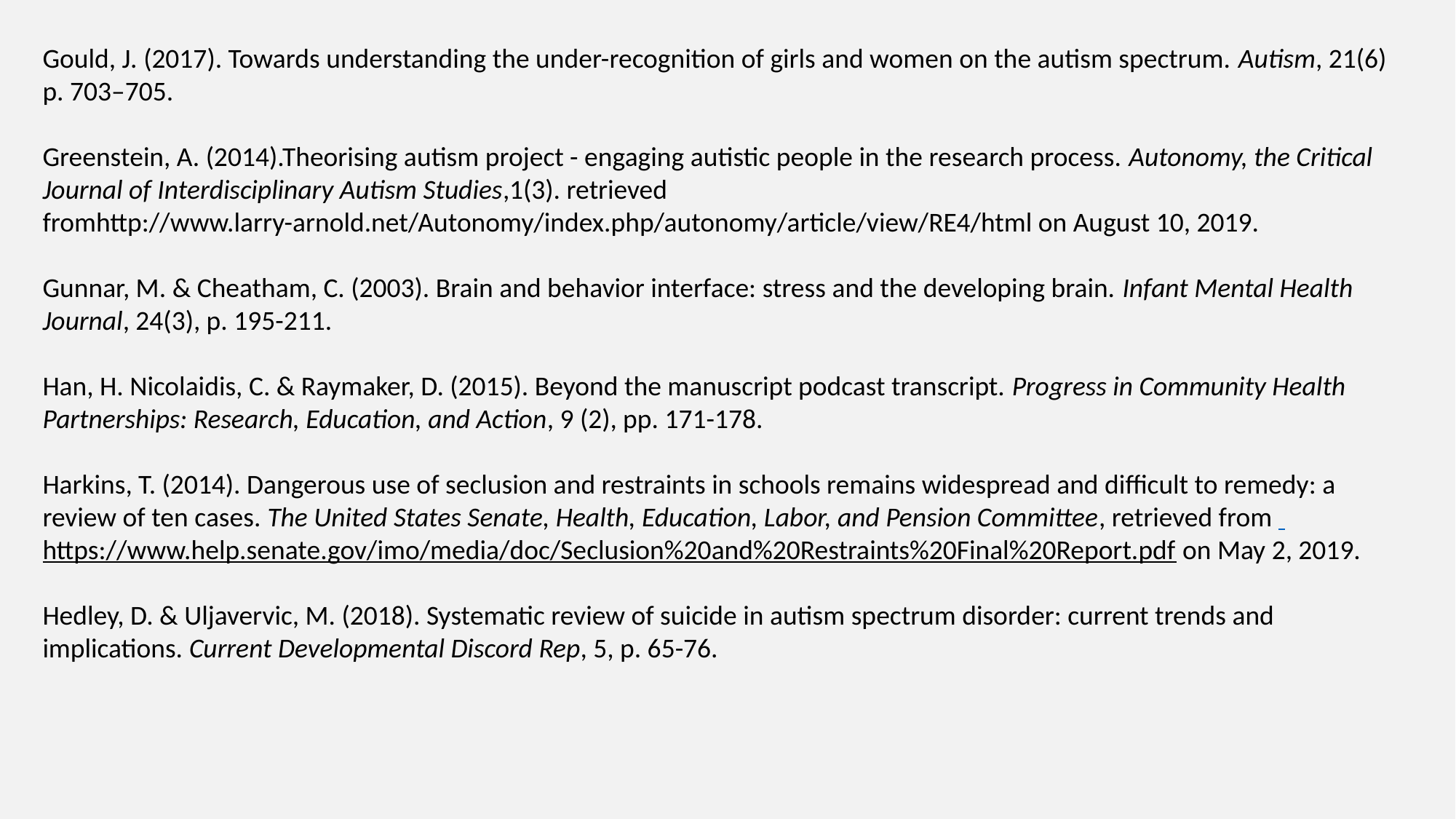

Gould, J. (2017). Towards understanding the under-recognition of girls and women on the autism spectrum. Autism, 21(6) p. 703–705.

Greenstein, A. (2014).Theorising autism project - engaging autistic people in the research process. Autonomy, the Critical Journal of Interdisciplinary Autism Studies,1(3). retrieved fromhttp://www.larry-arnold.net/Autonomy/index.php/autonomy/article/view/RE4/html on August 10, 2019.

Gunnar, M. & Cheatham, C. (2003). Brain and behavior interface: stress and the developing brain. Infant Mental Health Journal, 24(3), p. 195-211.

Han, H. Nicolaidis, C. & Raymaker, D. (2015). Beyond the manuscript podcast transcript. Progress in Community Health Partnerships: Research, Education, and Action, 9 (2), pp. 171-178.

Harkins, T. (2014). Dangerous use of seclusion and restraints in schools remains widespread and difficult to remedy: a review of ten cases. The United States Senate, Health, Education, Labor, and Pension Committee, retrieved from  https://www.help.senate.gov/imo/media/doc/Seclusion%20and%20Restraints%20Final%20Report.pdf on May 2, 2019.

Hedley, D. & Uljavervic, M. (2018). Systematic review of suicide in autism spectrum disorder: current trends and implications. Current Developmental Discord Rep, 5, p. 65-76.